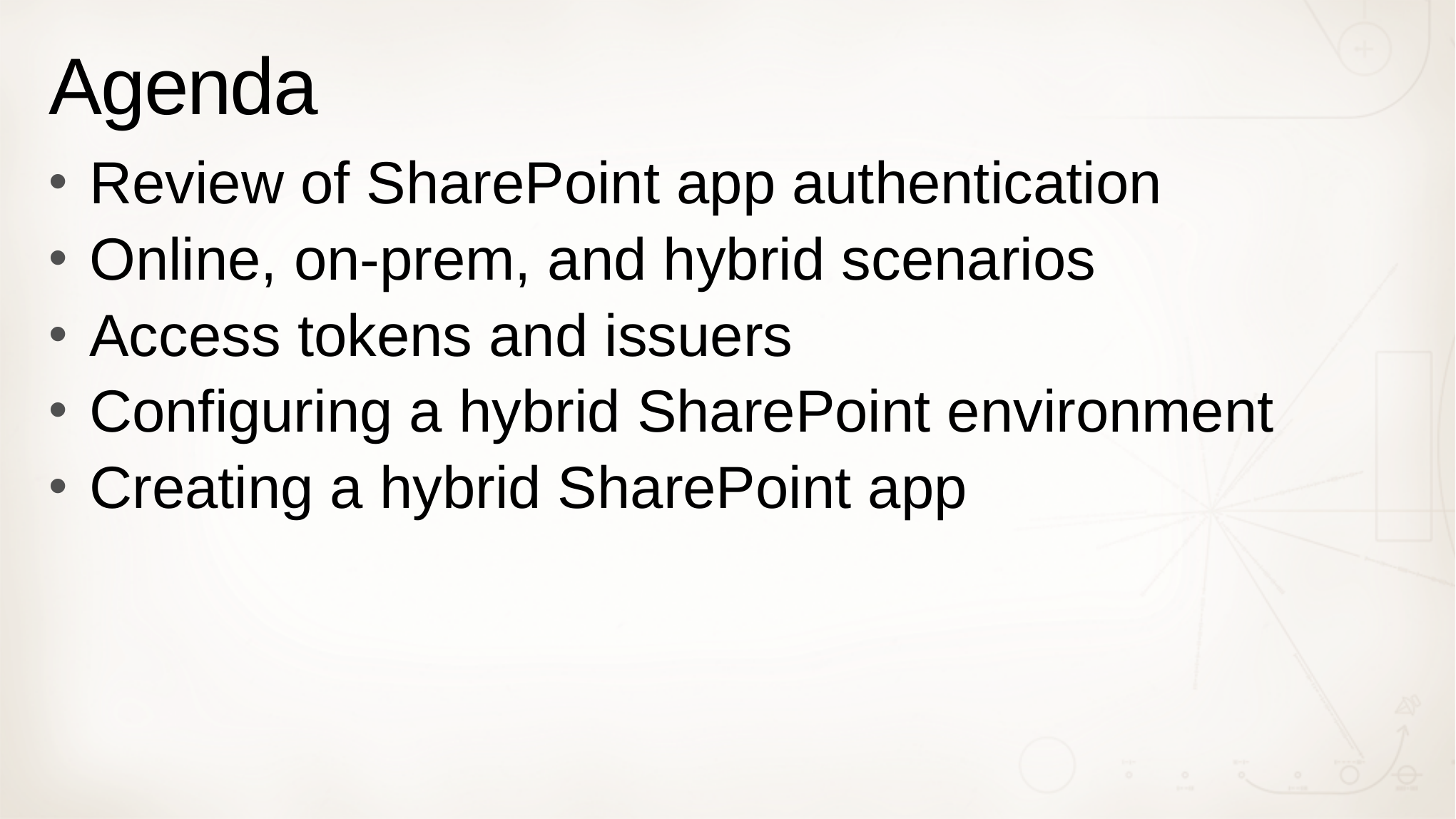

# Agenda
Review of SharePoint app authentication
Online, on-prem, and hybrid scenarios
Access tokens and issuers
Configuring a hybrid SharePoint environment
Creating a hybrid SharePoint app